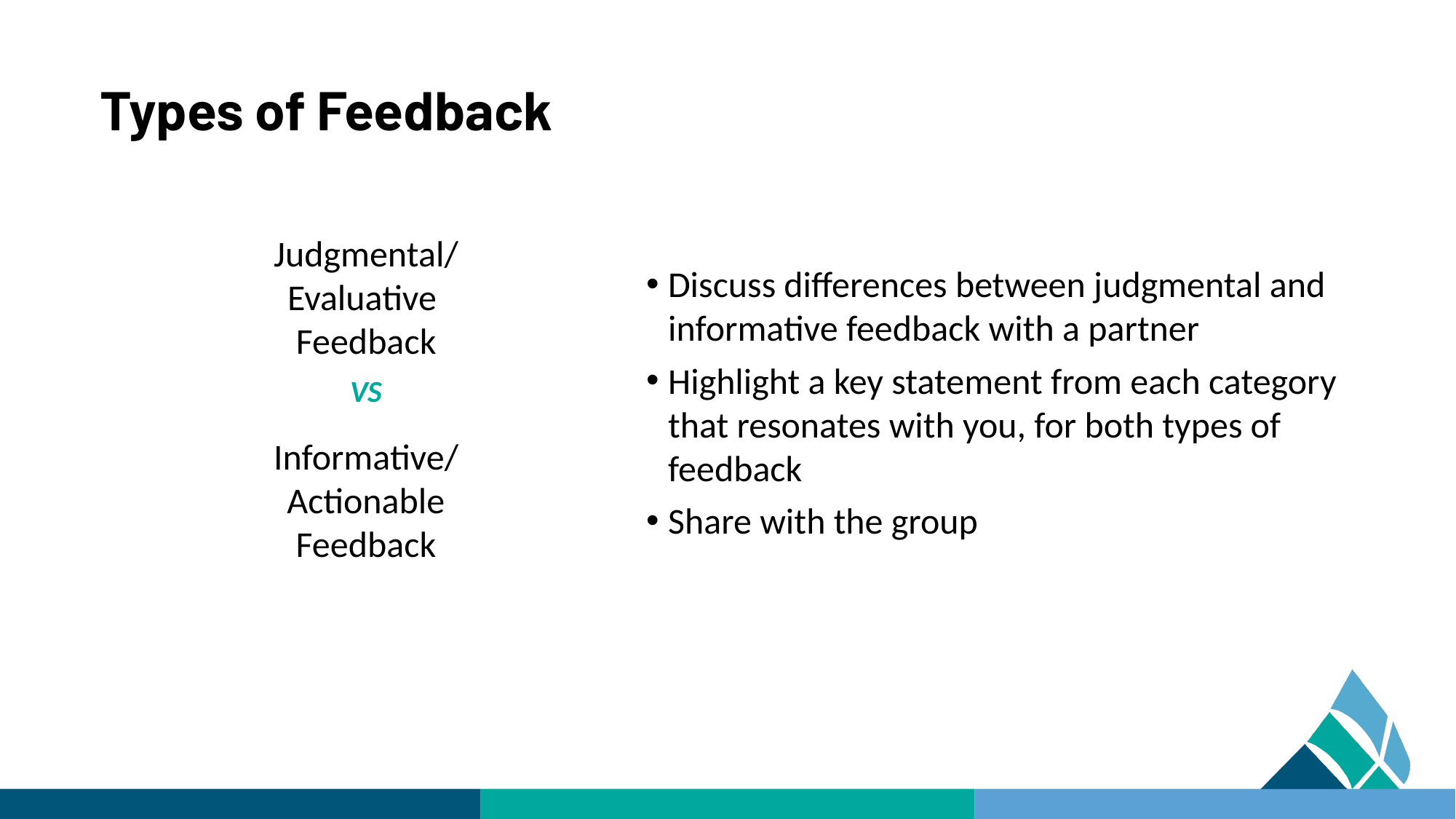

# Types of Feedback
Judgmental/
Evaluative
Feedback

Discuss differences between judgmental and informative feedback with a partner
Highlight a key statement from each category that resonates with you, for both types of feedback
Share with the group
VS
Informative/
Actionable
Feedback